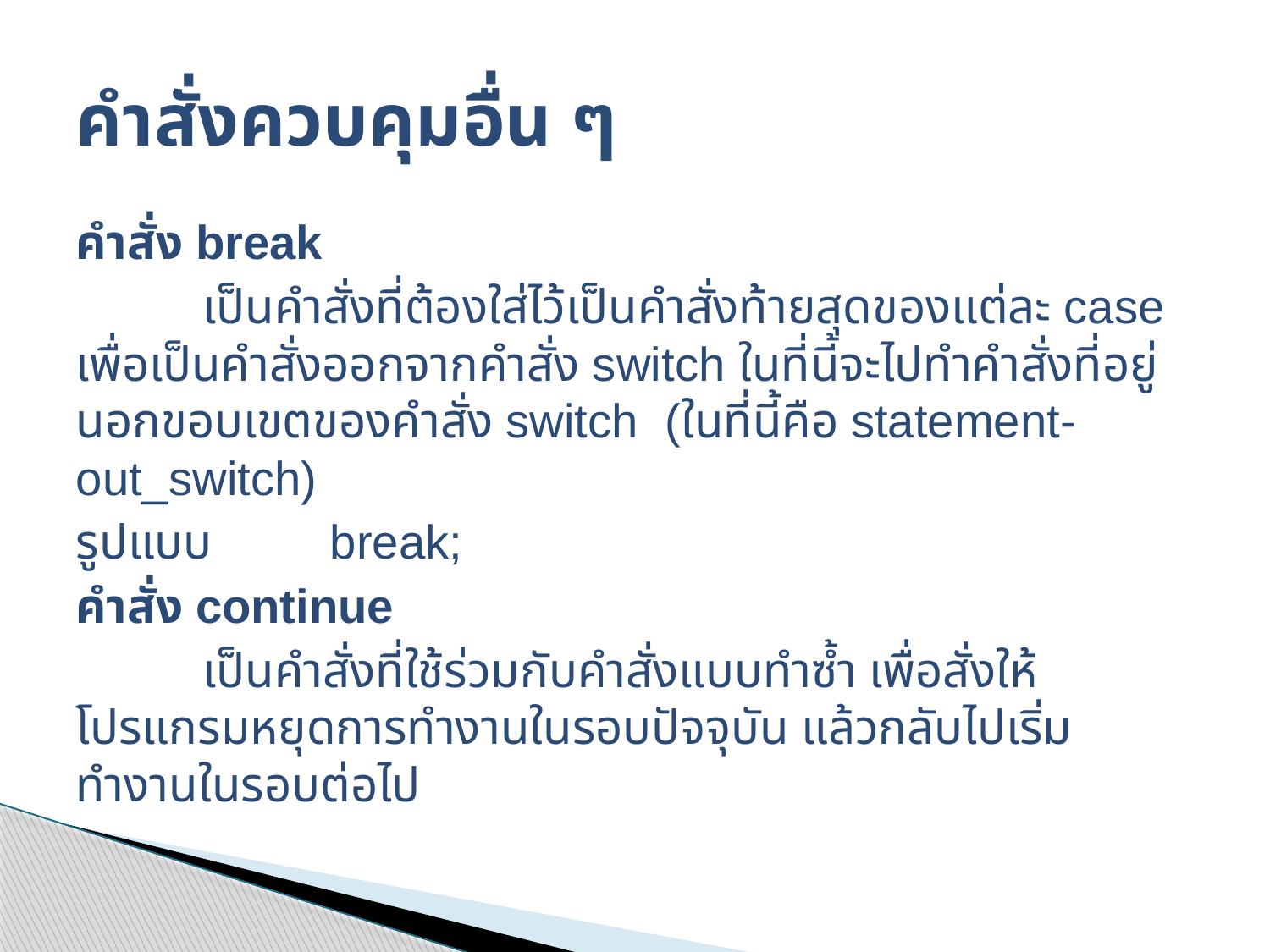

# คำสั่งควบคุมอื่น ๆ
คำสั่ง break
	เป็นคำสั่งที่ต้องใส่ไว้เป็นคำสั่งท้ายสุดของแต่ละ case เพื่อเป็นคำสั่งออกจากคำสั่ง switch ในที่นี้จะไปทำคำสั่งที่อยู่นอกขอบเขตของคำสั่ง switch  (ในที่นี้คือ statement-out_switch)
รูปแบบ 	break;
คำสั่ง continue
	เป็นคำสั่งที่ใช้ร่วมกับคำสั่งแบบทำซ้ำ เพื่อสั่งให้โปรแกรมหยุดการทำงานในรอบปัจจุบัน แล้วกลับไปเริ่มทำงานในรอบต่อไป